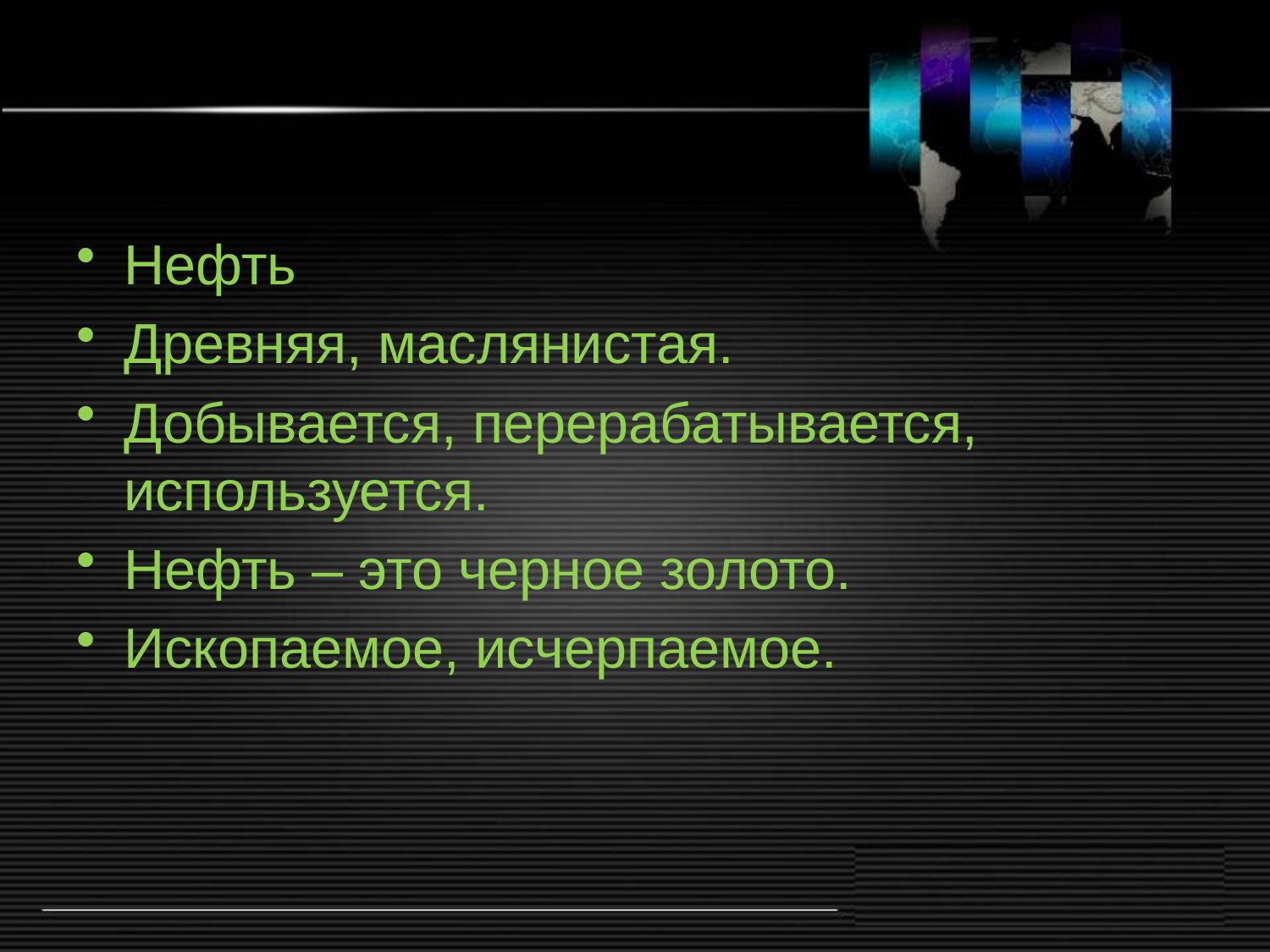

#
Нефть
Древняя, маслянистая.
Добывается, перерабатывается, используется.
Нефть – это черное золото.
Ископаемое, исчерпаемое.